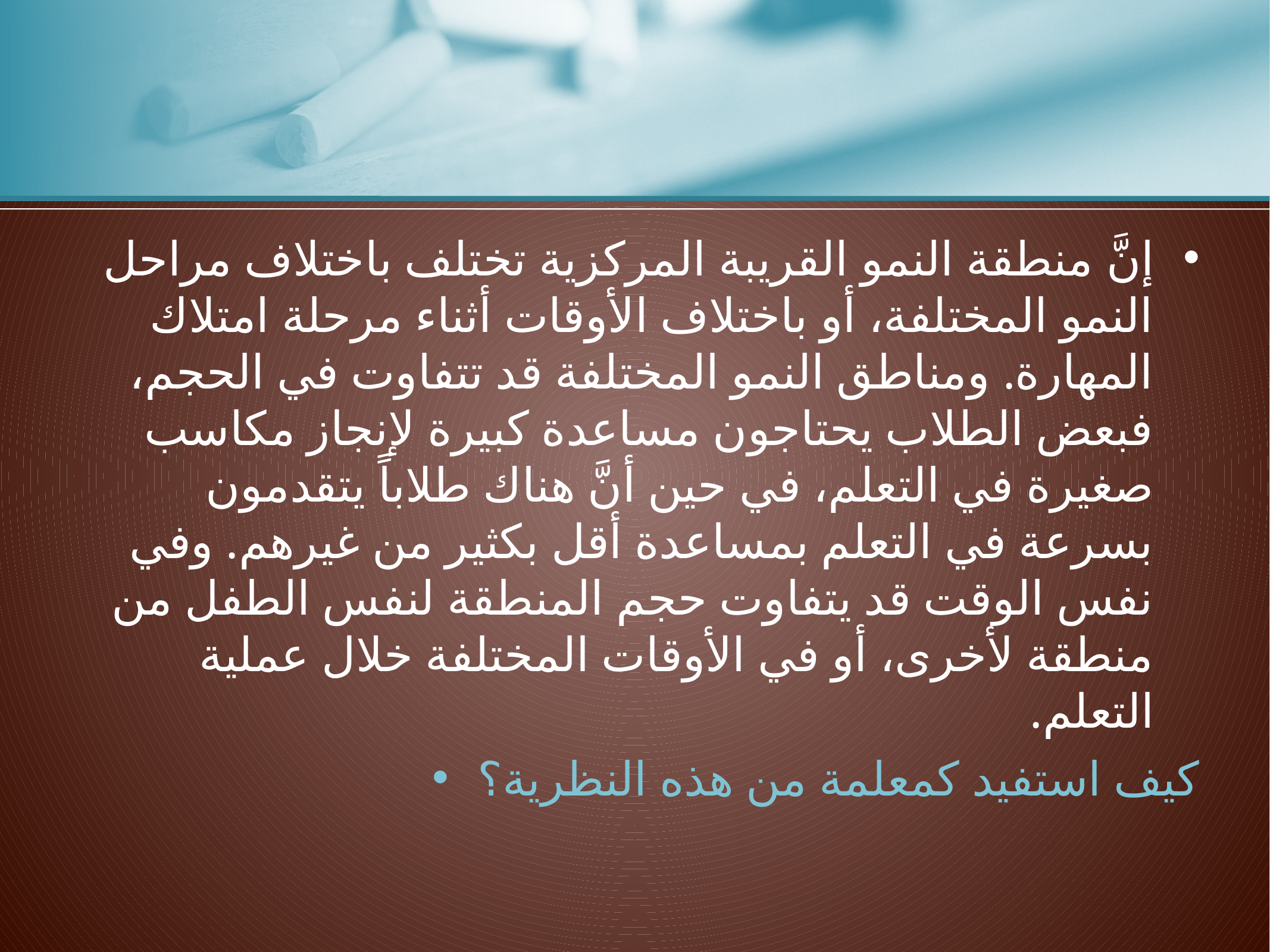

#
إنَّ منطقة النمو القريبة المركزية تختلف باختلاف مراحل النمو المختلفة، أو باختلاف الأوقات أثناء مرحلة امتلاك المهارة. ومناطق النمو المختلفة قد تتفاوت في الحجم، فبعض الطلاب يحتاجون مساعدة كبيرة لإنجاز مكاسب صغيرة في التعلم، في حين أنَّ هناك طلاباً يتقدمون بسرعة في التعلم بمساعدة أقل بكثير من غيرهم. وفي نفس الوقت قد يتفاوت حجم المنطقة لنفس الطفل من منطقة لأخرى، أو في الأوقات المختلفة خلال عملية التعلم.
كيف استفيد كمعلمة من هذه النظرية؟